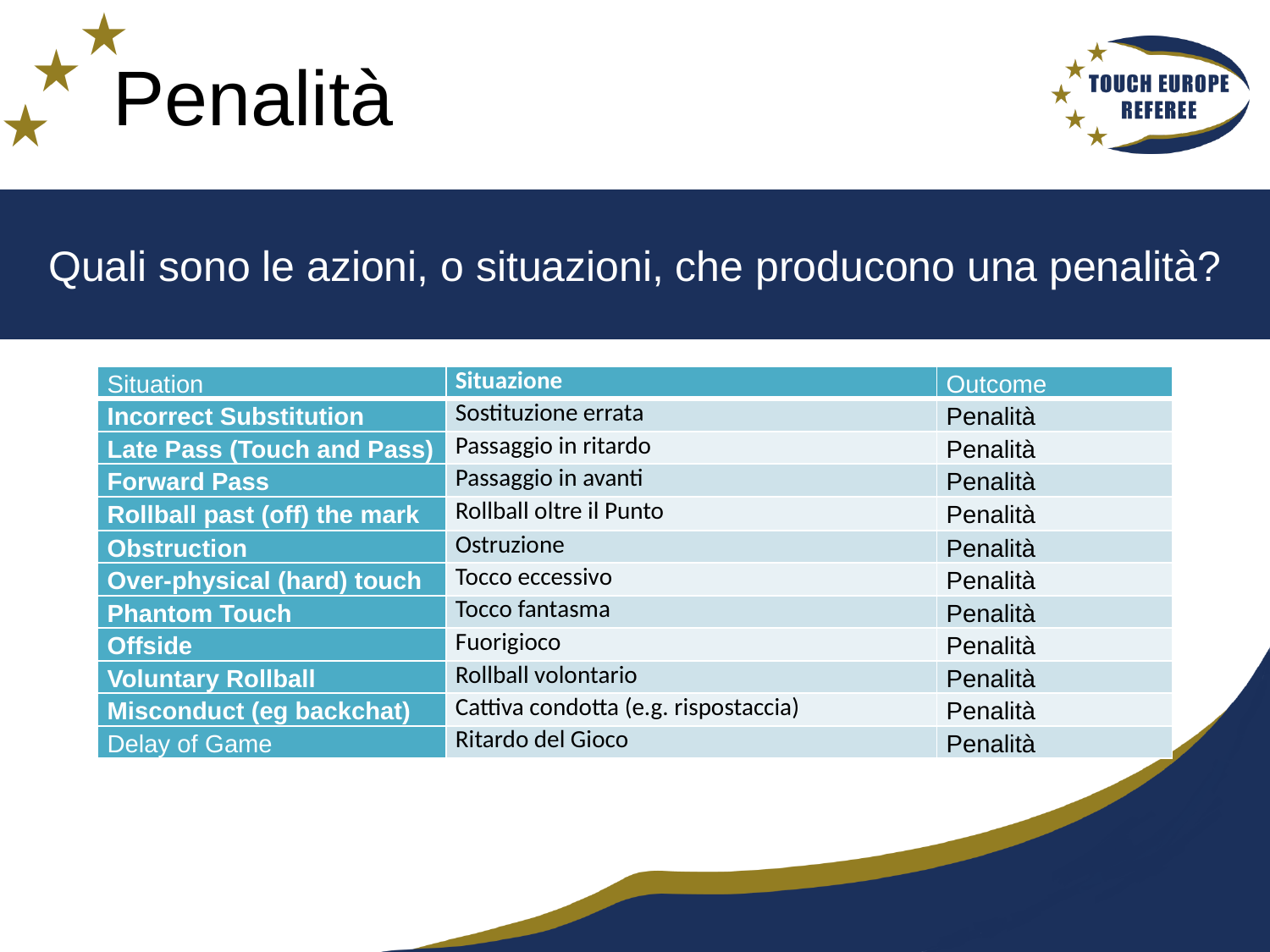

# Penalità
Quali sono le azioni, o situazioni, che producono una penalità?

| Situation | Situazione | Outcome |
| --- | --- | --- |
| Incorrect Substitution | Sostituzione errata | Penalità |
| Late Pass (Touch and Pass) | Passaggio in ritardo | Penalità |
| Forward Pass | Passaggio in avanti | Penalità |
| Rollball past (off) the mark | Rollball oltre il Punto | Penalità |
| Obstruction | Ostruzione | Penalità |
| Over-physical (hard) touch | Tocco eccessivo | Penalità |
| Phantom Touch | Tocco fantasma | Penalità |
| Offside | Fuorigioco | Penalità |
| Voluntary Rollball | Rollball volontario | Penalità |
| Misconduct (eg backchat) | Cattiva condotta (e.g. rispostaccia) | Penalità |
| Delay of Game | Ritardo del Gioco | Penalità |